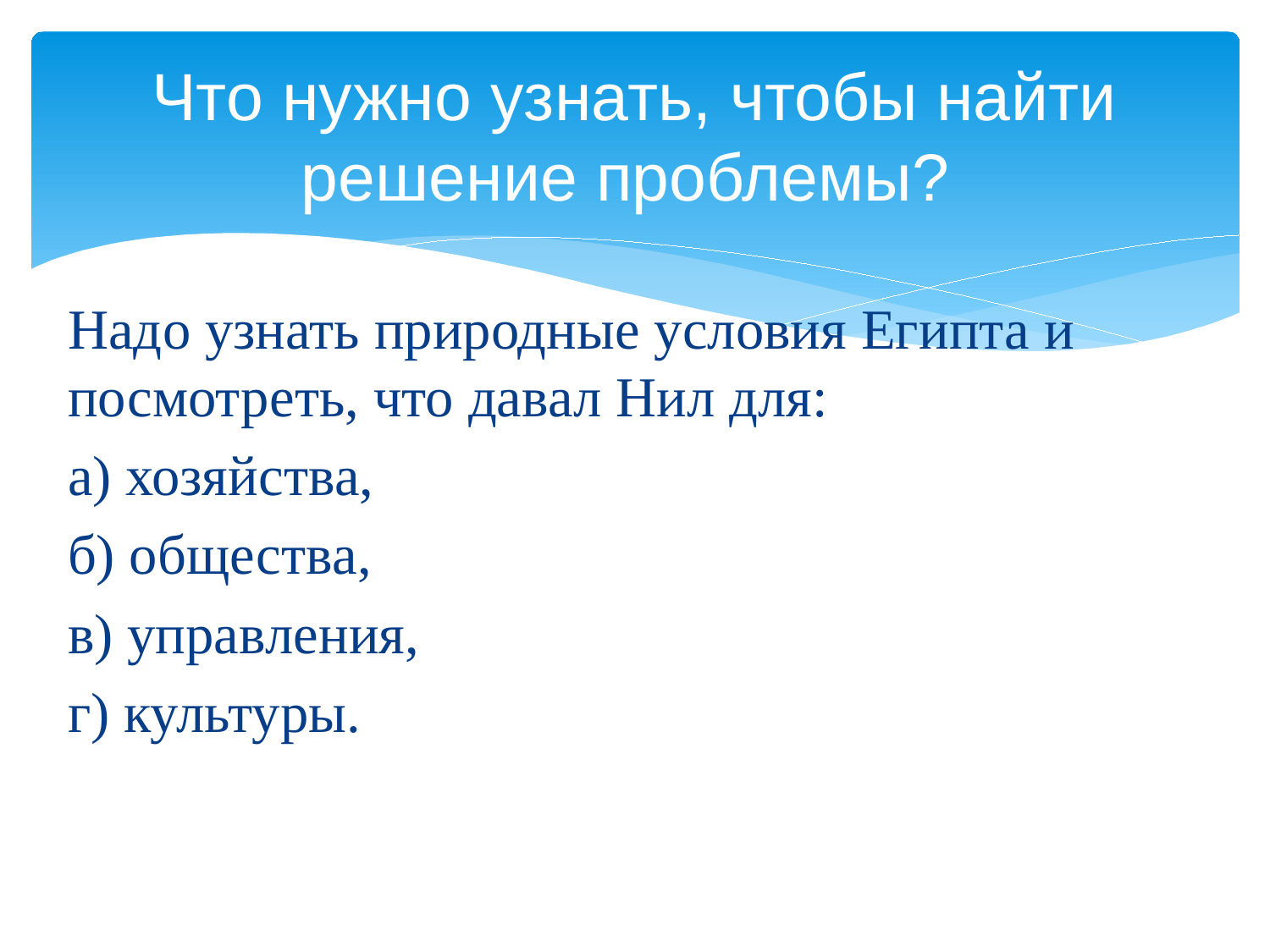

# Что нужно узнать, чтобы найти решение проблемы?
Надо узнать природные условия Египта и посмотреть, что давал Нил для:
а) хозяйства,
б) общества,
в) управления,
г) культуры.